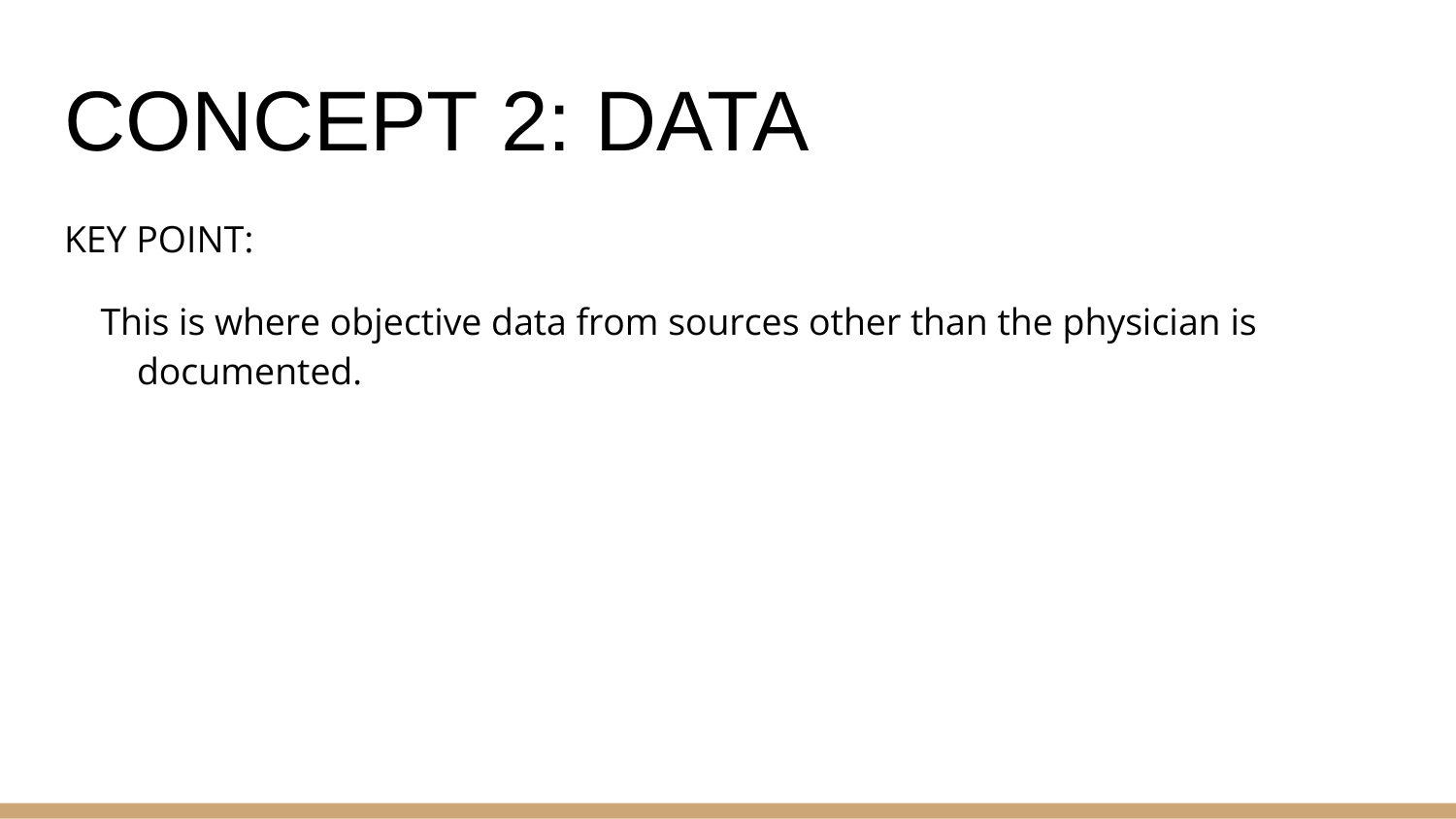

# CONCEPT 2: DATA
KEY POINT:
This is where objective data from sources other than the physician is documented.